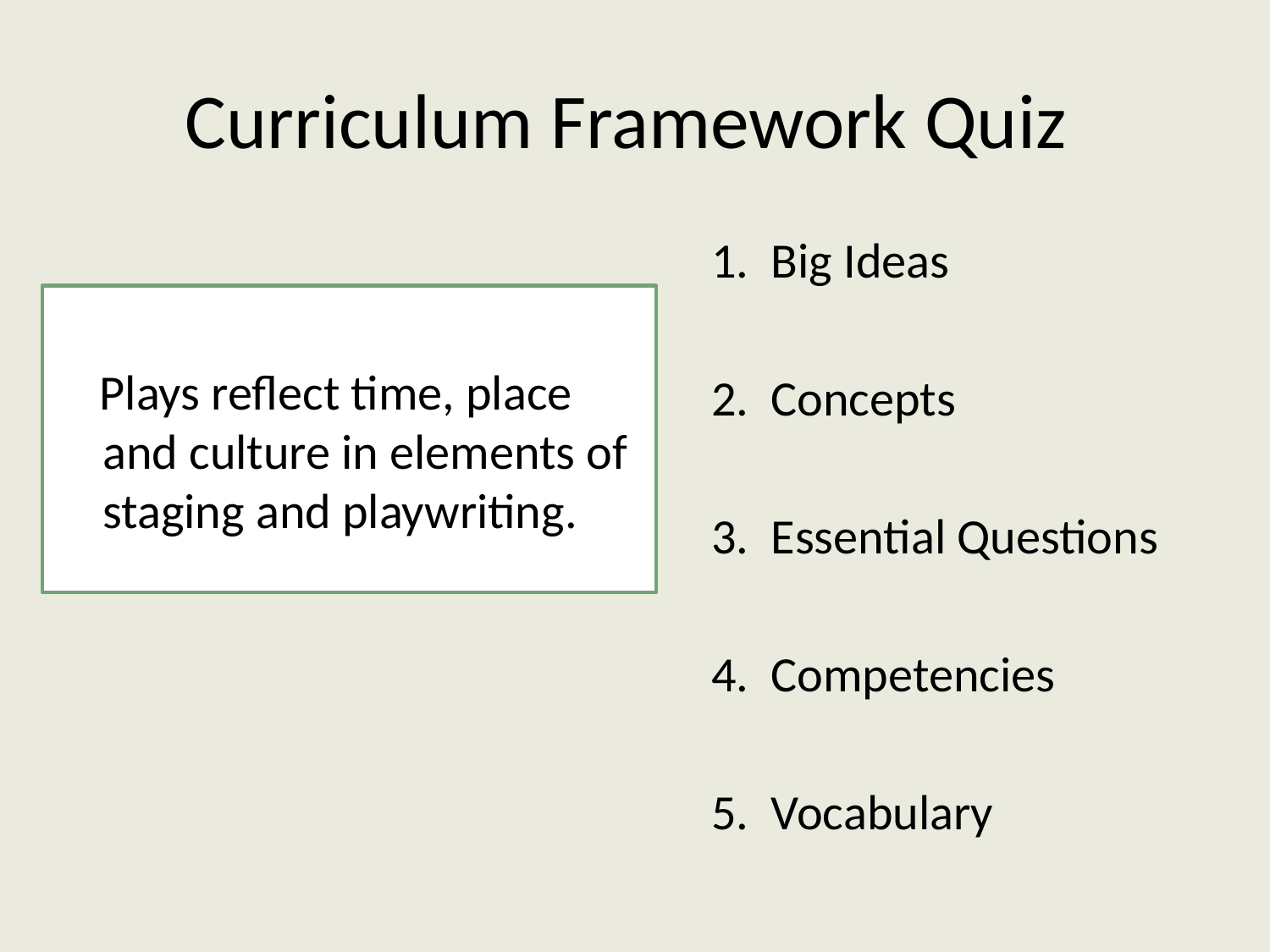

# Curriculum Framework Quiz
1.  Big Ideas

2.  Concepts

3.  Essential Questions

4.  Competencies

5.  Vocabulary

    Plays reflect time, place and culture in elements of staging and playwriting.